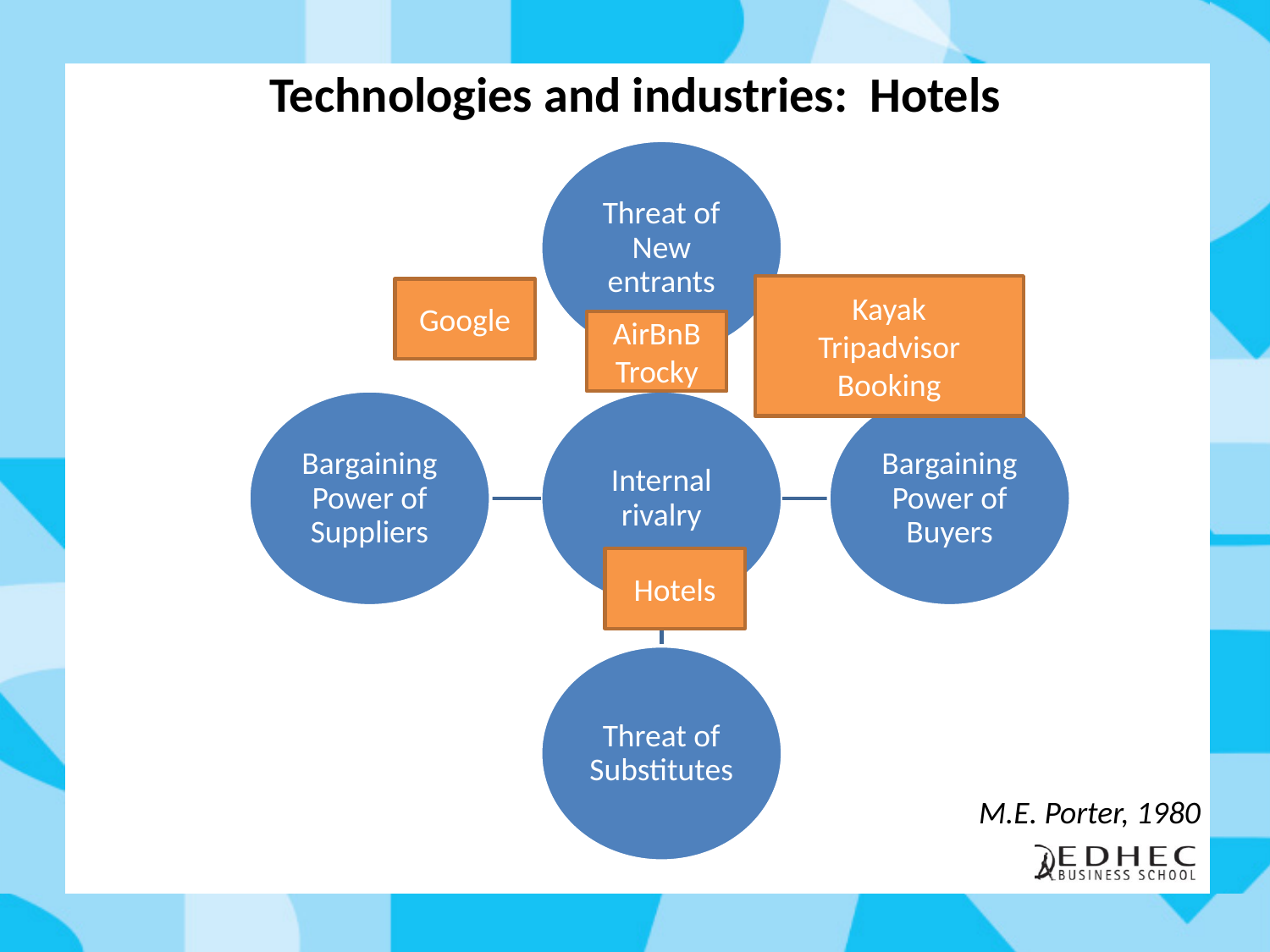

# Technologies and industries:  Hotels
Internal rivalry

Threat of New entrants

Bargaining Power of Buyers

Threat of Substitutes

Bargaining Power of Suppliers
Kayak
Tripadvisor
Booking
Google
AirBnB
Trocky
Hotels
M.E. Porter, 1980